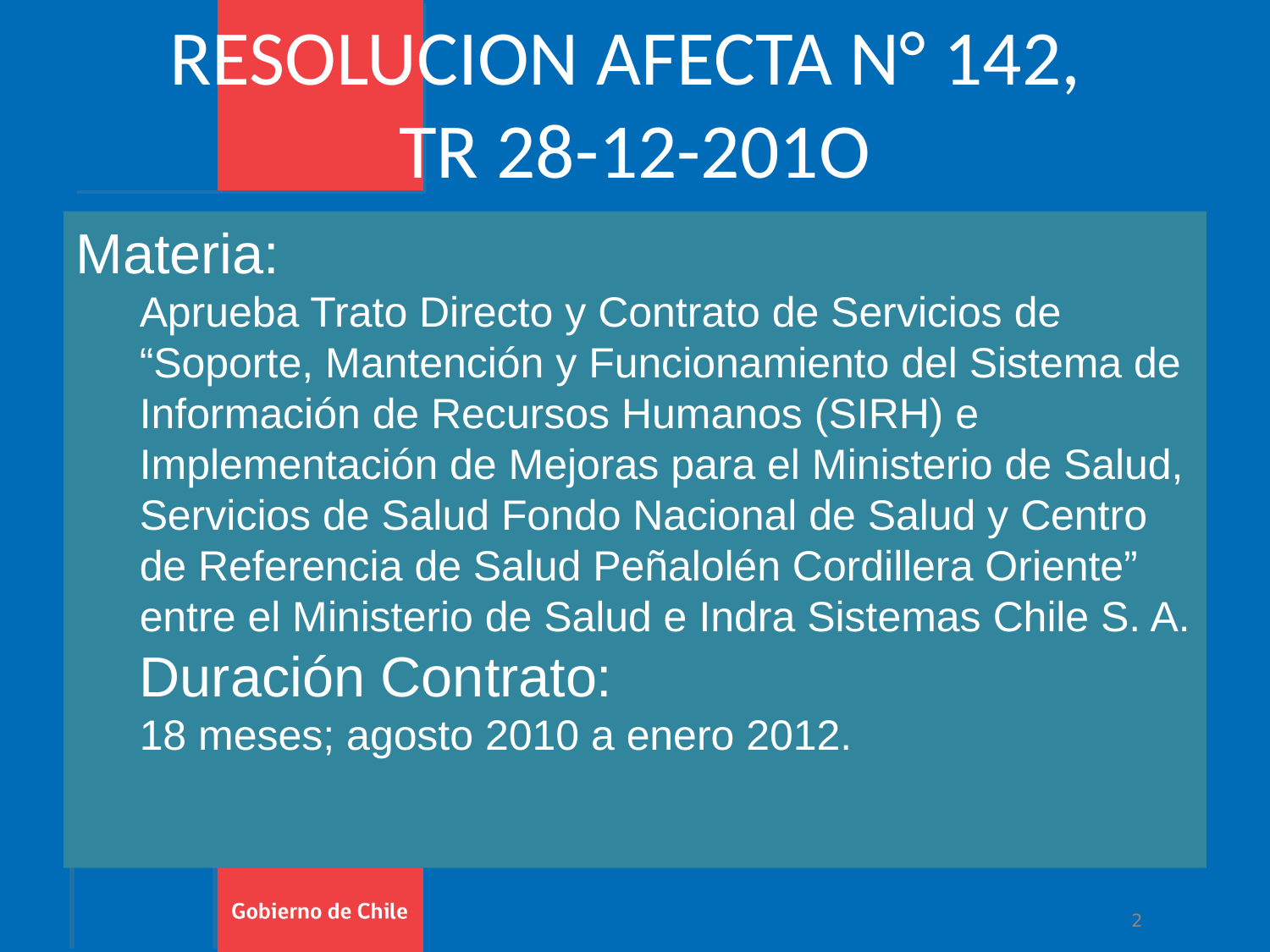

RESOLUCION AFECTA N° 142,
TR 28-12-201O
Materia:
Aprueba Trato Directo y Contrato de Servicios de “Soporte, Mantención y Funcionamiento del Sistema de Información de Recursos Humanos (SIRH) e Implementación de Mejoras para el Ministerio de Salud, Servicios de Salud Fondo Nacional de Salud y Centro de Referencia de Salud Peñalolén Cordillera Oriente” entre el Ministerio de Salud e Indra Sistemas Chile S. A.
Duración Contrato:
18 meses; agosto 2010 a enero 2012.

2